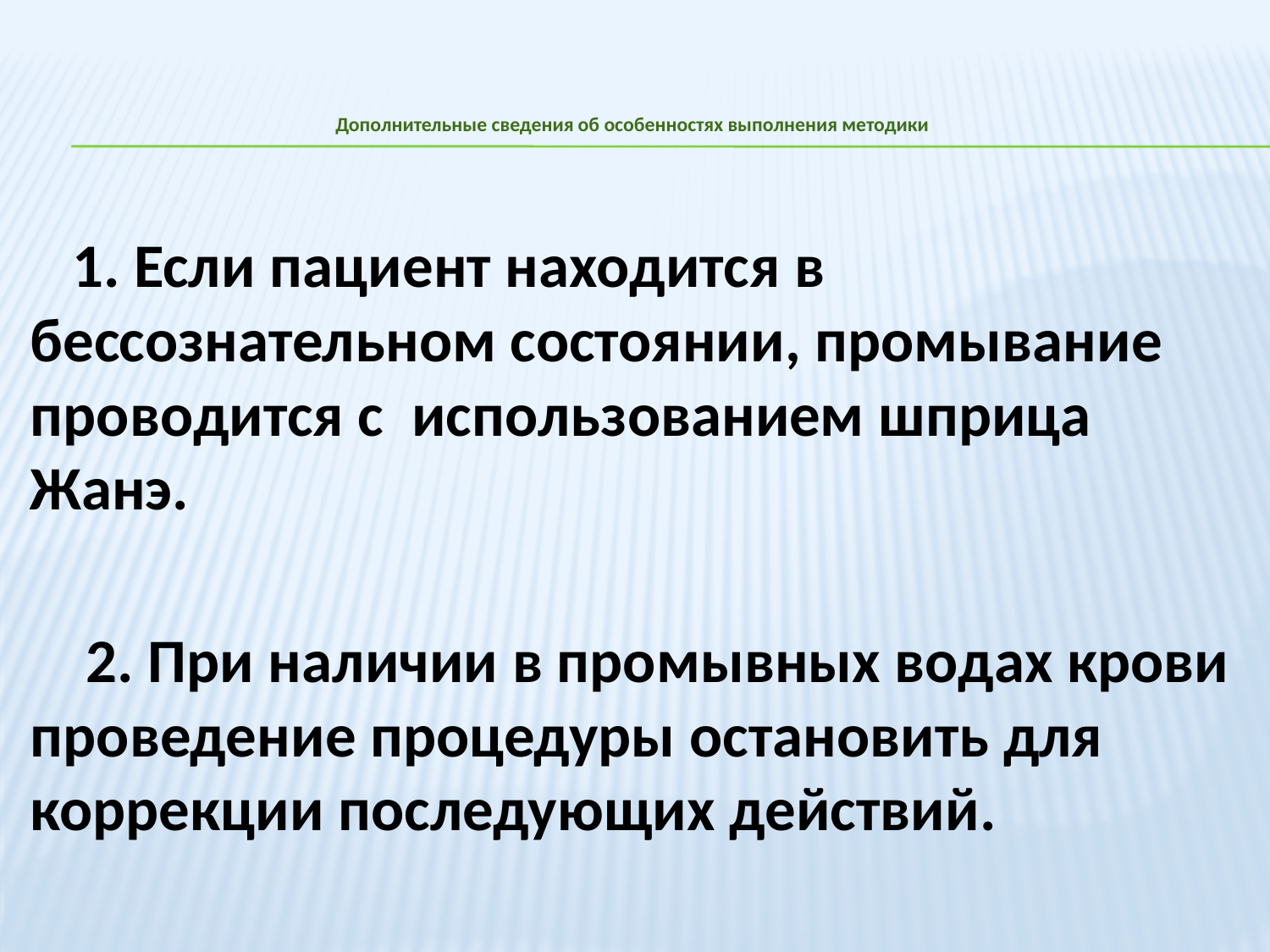

# Дополнительные сведения об особенностях выполнения методики
    1. Если пациент находится в бессознательном состоянии, промывание проводится с  использованием шприца Жанэ.

    2. При наличии в промывных водах крови проведение процедуры остановить для коррекции последующих действий.